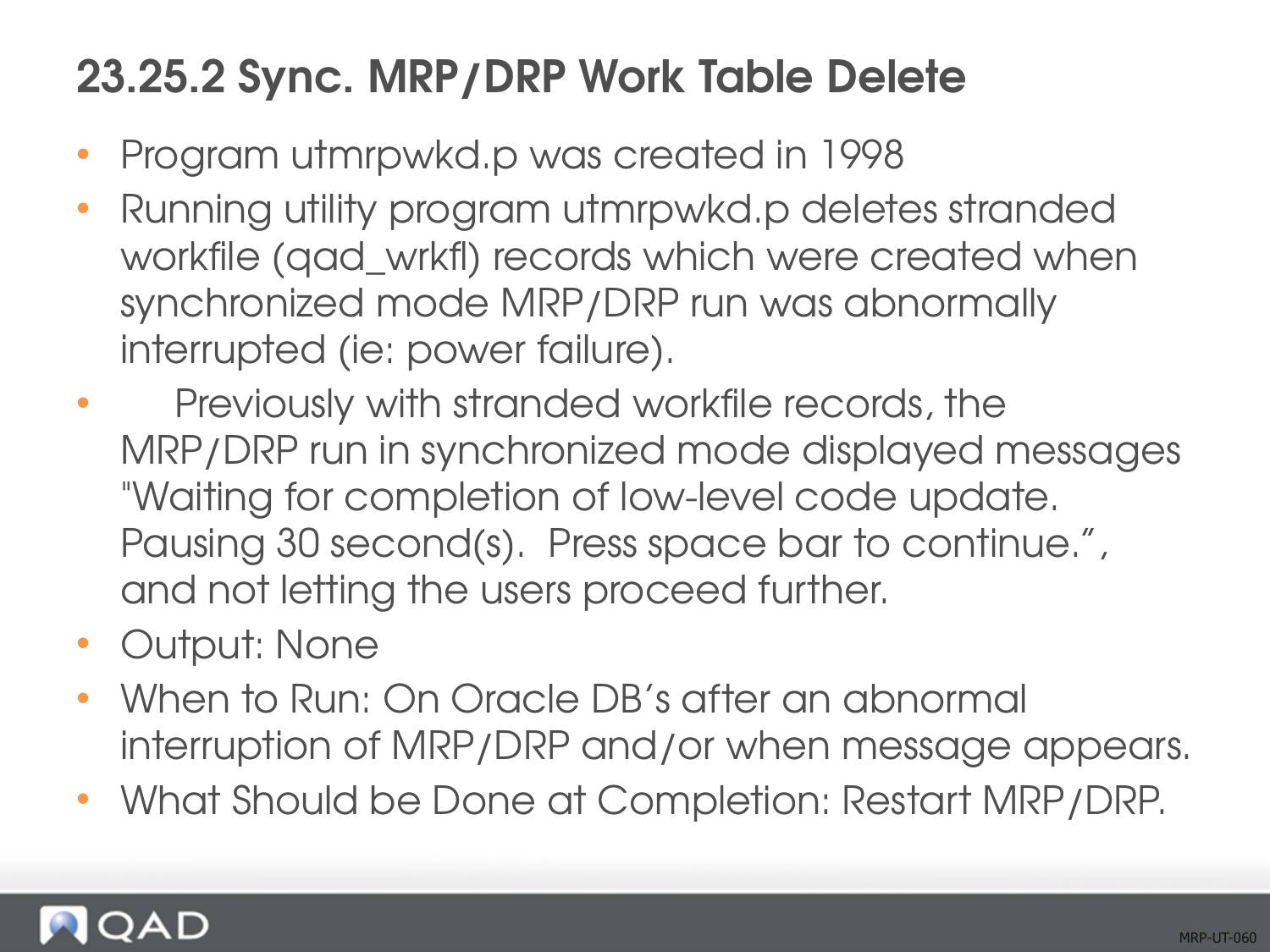

# 23.25.2 Sync. MRP/DRP Work Table Delete
Program utmrpwkd.p was created in 1998
Running utility program utmrpwkd.p deletes stranded workfile (qad_wrkfl) records which were created when synchronized mode MRP/DRP run was abnormally interrupted (ie: power failure).
     Previously with stranded workfile records, the MRP/DRP run in synchronized mode displayed messages "Waiting for completion of low-level code update. Pausing 30 second(s).  Press space bar to continue.”, and not letting the users proceed further.
Output: None
When to Run: On Oracle DB’s after an abnormal interruption of MRP/DRP and/or when message appears.
What Should be Done at Completion: Restart MRP/DRP.
MRP-UT-060